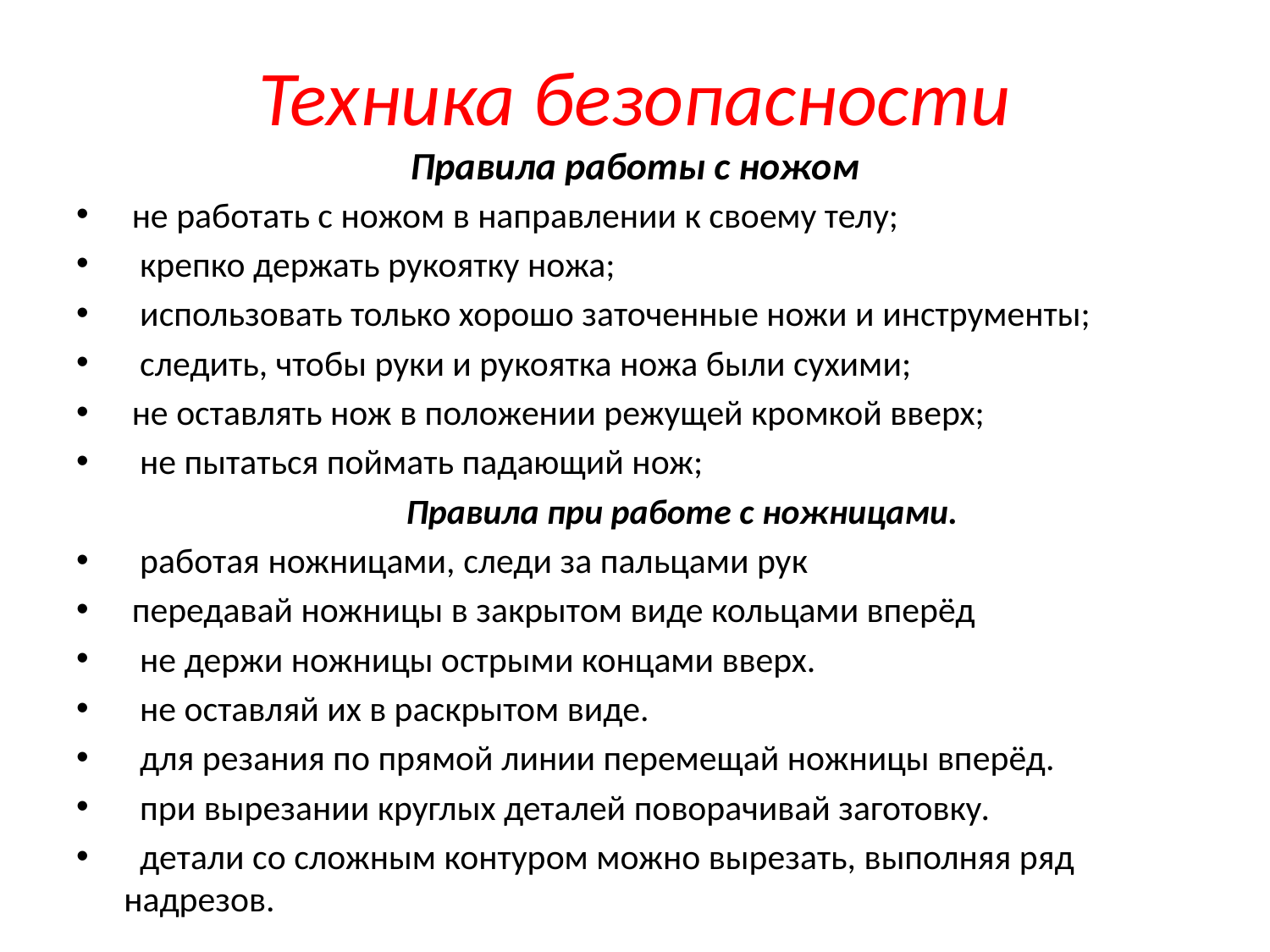

# Техника безопасности Правила работы с ножом
 не работать с ножом в направлении к своему телу;
  крепко держать рукоятку ножа;
  использовать только хорошо заточенные ножи и инструменты;
  следить, чтобы руки и рукоятка ножа были сухими;
 не оставлять нож в положении режущей кромкой вверх;
  не пытаться поймать падающий нож;
                                         Правила при работе с ножницами.
  работая ножницами, следи за пальцами рук
 передавай ножницы в закрытом виде кольцами вперёд
  не держи ножницы острыми концами вверх.
  не оставляй их в раскрытом виде.
  для резания по прямой линии перемещай ножницы вперёд.
  при вырезании круглых деталей поворачивай заготовку.
  детали со сложным контуром можно вырезать, выполняя ряд надрезов.